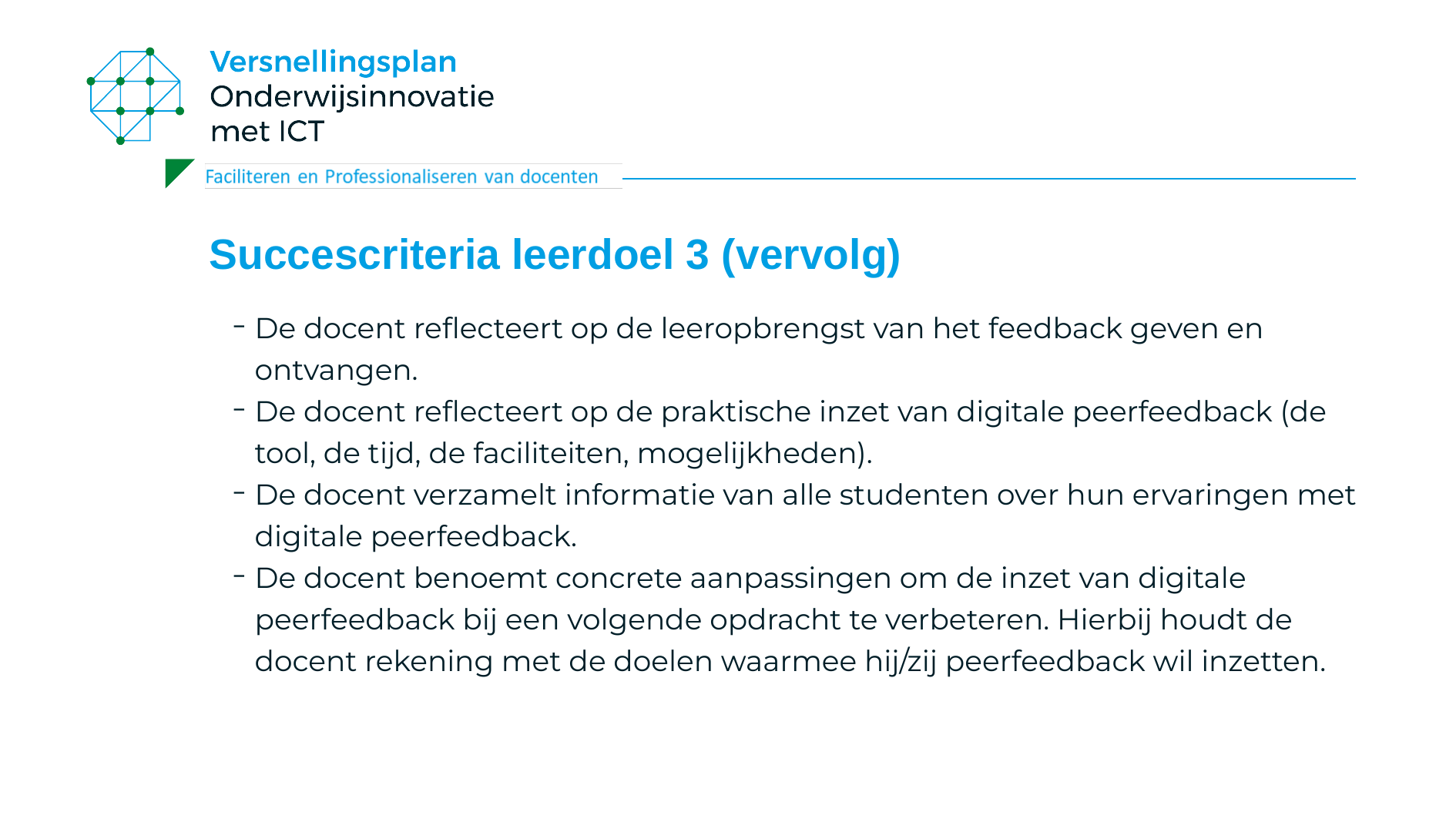

# Succescriteria leerdoel 3 (vervolg)
De docent reflecteert op de leeropbrengst van het feedback geven en ontvangen.
De docent reflecteert op de praktische inzet van digitale peerfeedback (de tool, de tijd, de faciliteiten, mogelijkheden).
De docent verzamelt informatie van alle studenten over hun ervaringen met digitale peerfeedback.
De docent benoemt concrete aanpassingen om de inzet van digitale peerfeedback bij een volgende opdracht te verbeteren. Hierbij houdt de docent rekening met de doelen waarmee hij/zij peerfeedback wil inzetten.